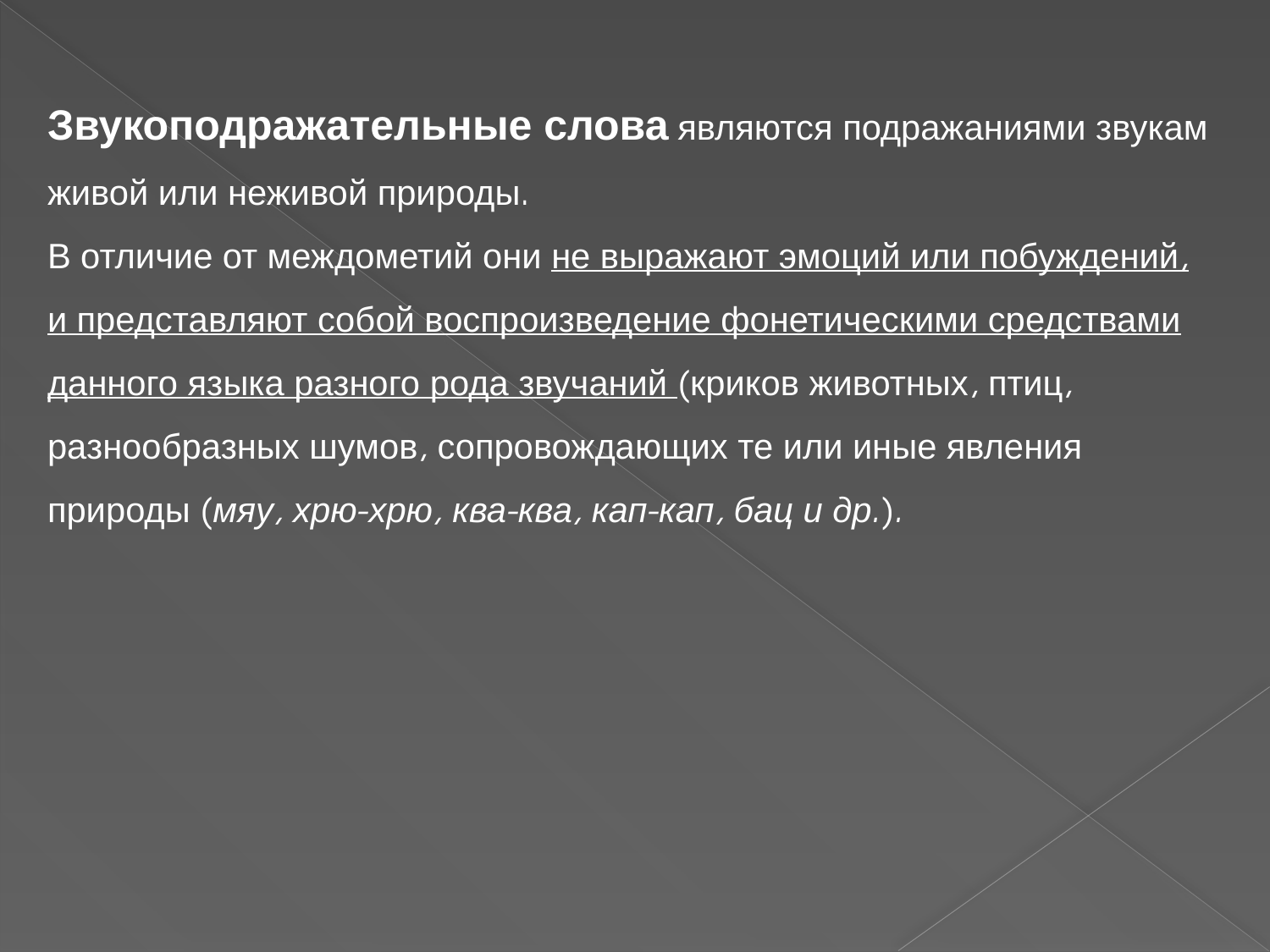

Звукоподражательные слова являются подражаниями звукам живой или неживой природы.
В отличие от междометий они не выражают эмоций или побуждений, и представляют собой воспроизведение фонетическими средствами данного языка разного рода звучаний (криков животных, птиц, разнообразных шумов, сопровождающих те или иные явления природы (мяу, хрю-хрю, ква-ква, кап-кап, бац и др.).